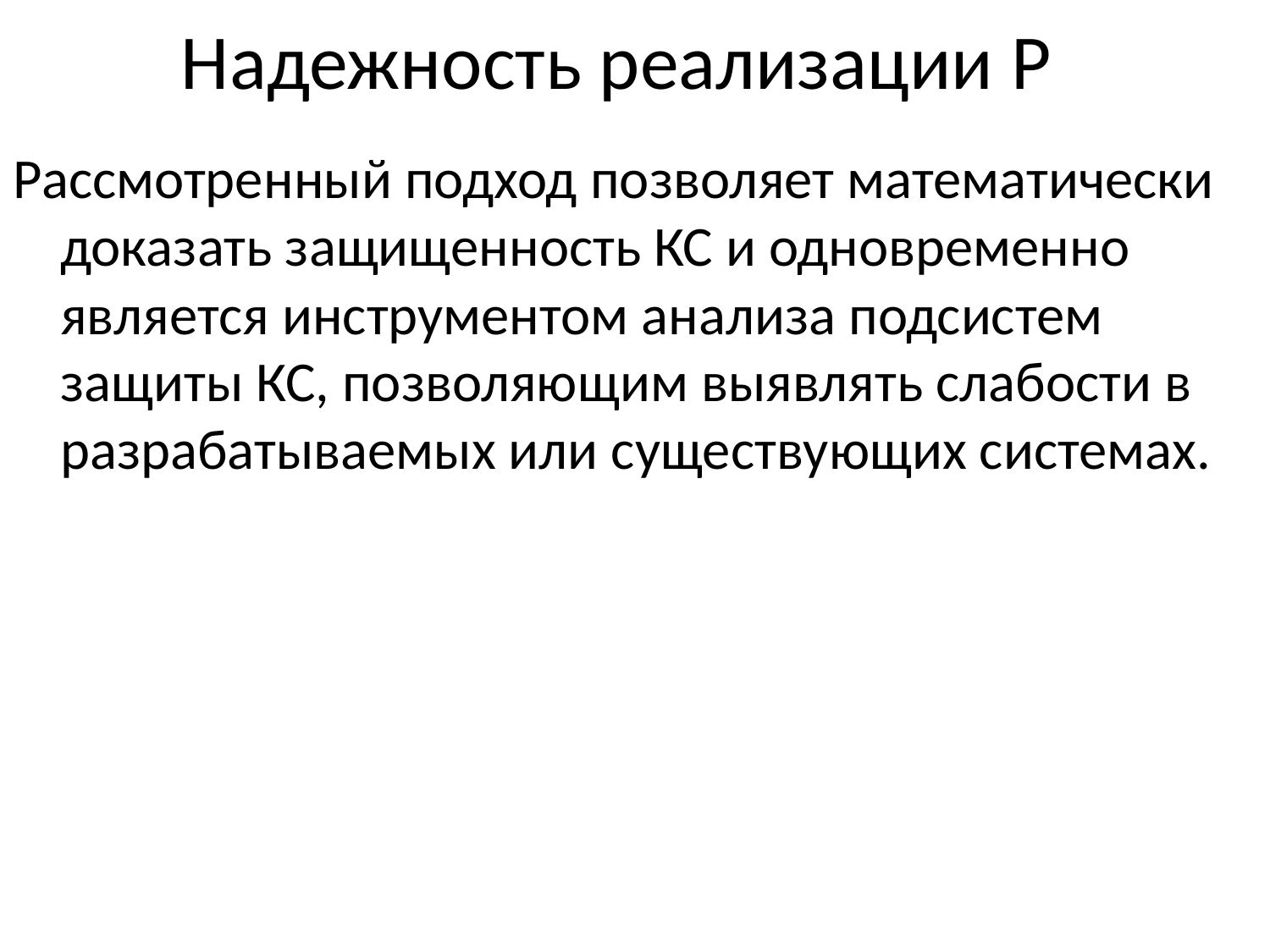

# Надежность реализации P
Рассмотренный подход позволяет математически доказать защищенность КС и одновременно является инструментом анализа подсистем защиты КС, позволяющим выявлять слабости в разрабатываемых или существующих системах.